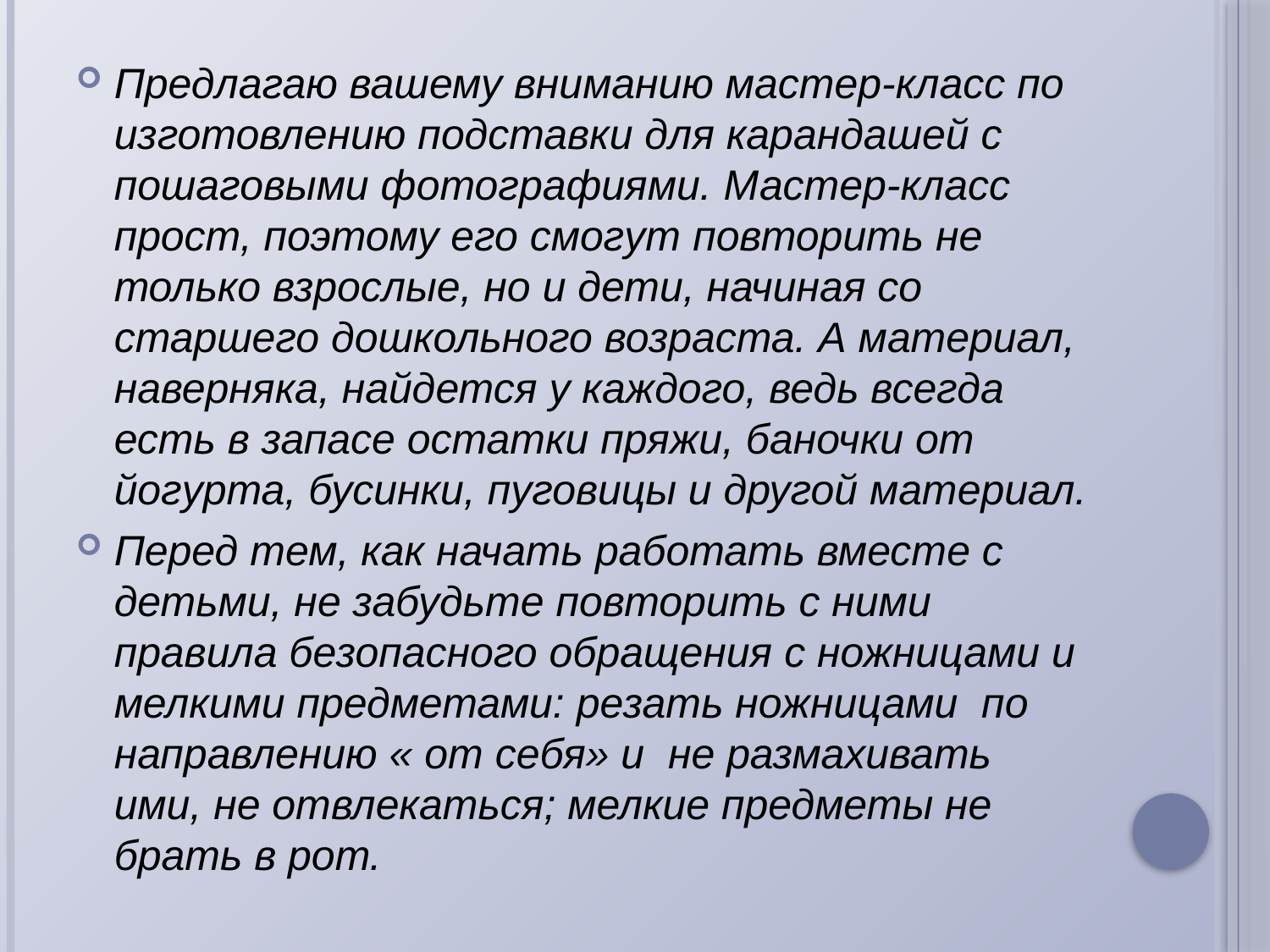

Предлагаю вашему вниманию мастер-класс по изготовлению подставки для карандашей с пошаговыми фотографиями. Мастер-класс прост, поэтому его смогут повторить не только взрослые, но и дети, начиная со старшего дошкольного возраста. А материал, наверняка, найдется у каждого, ведь всегда есть в запасе остатки пряжи, баночки от йогурта, бусинки, пуговицы и другой материал.
Перед тем, как начать работать вместе с детьми, не забудьте повторить с ними правила безопасного обращения с ножницами и мелкими предметами: резать ножницами  по направлению « от себя» и  не размахивать ими, не отвлекаться; мелкие предметы не брать в рот.